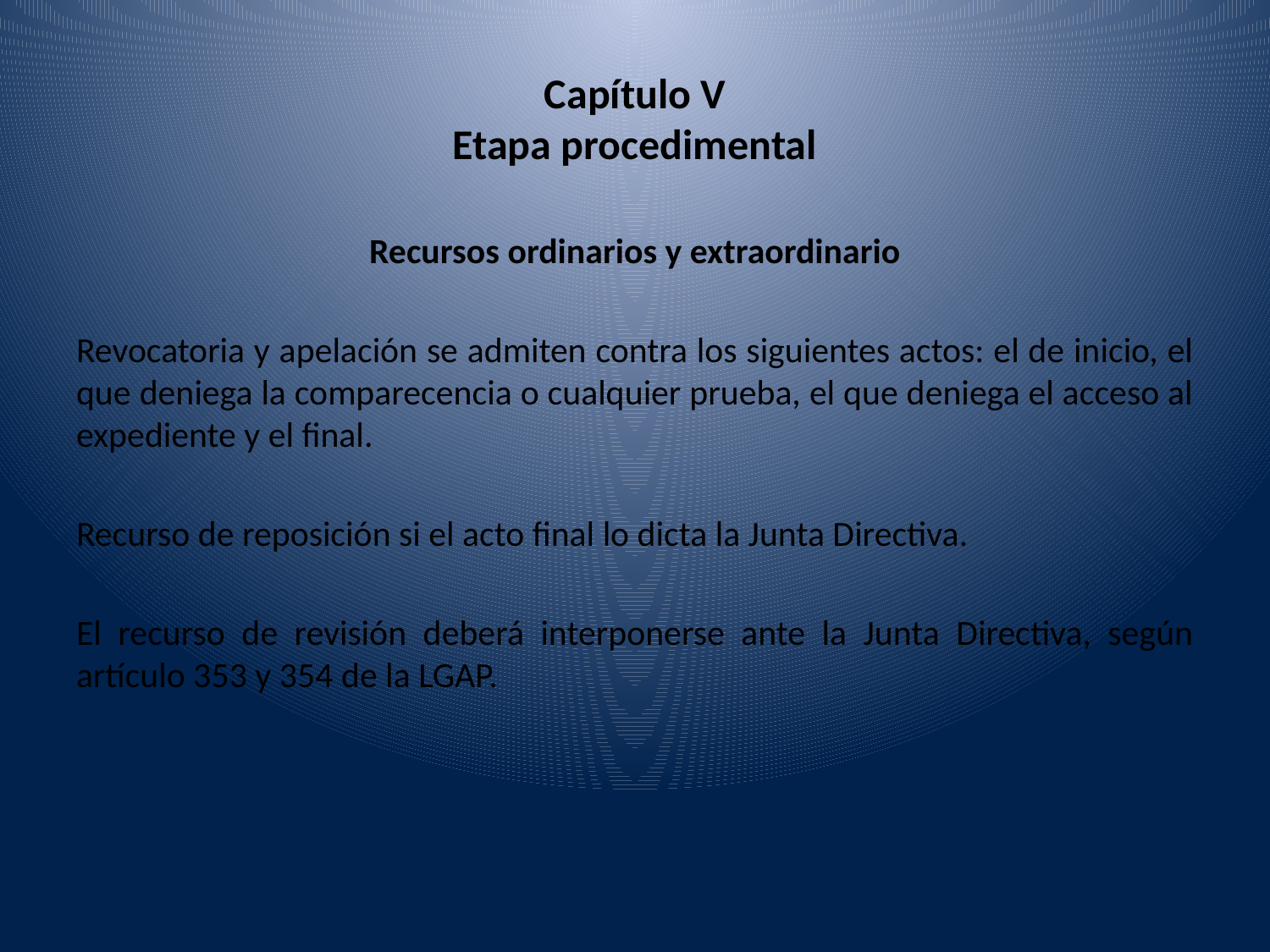

# Capítulo V Etapa procedimental
Recursos ordinarios y extraordinario

Revocatoria y apelación se admiten contra los siguientes actos: el de inicio, el que deniega la comparecencia o cualquier prueba, el que deniega el acceso al expediente y el final.

Recurso de reposición si el acto final lo dicta la Junta Directiva.

El recurso de revisión deberá interponerse ante la Junta Directiva, según artículo 353 y 354 de la LGAP.